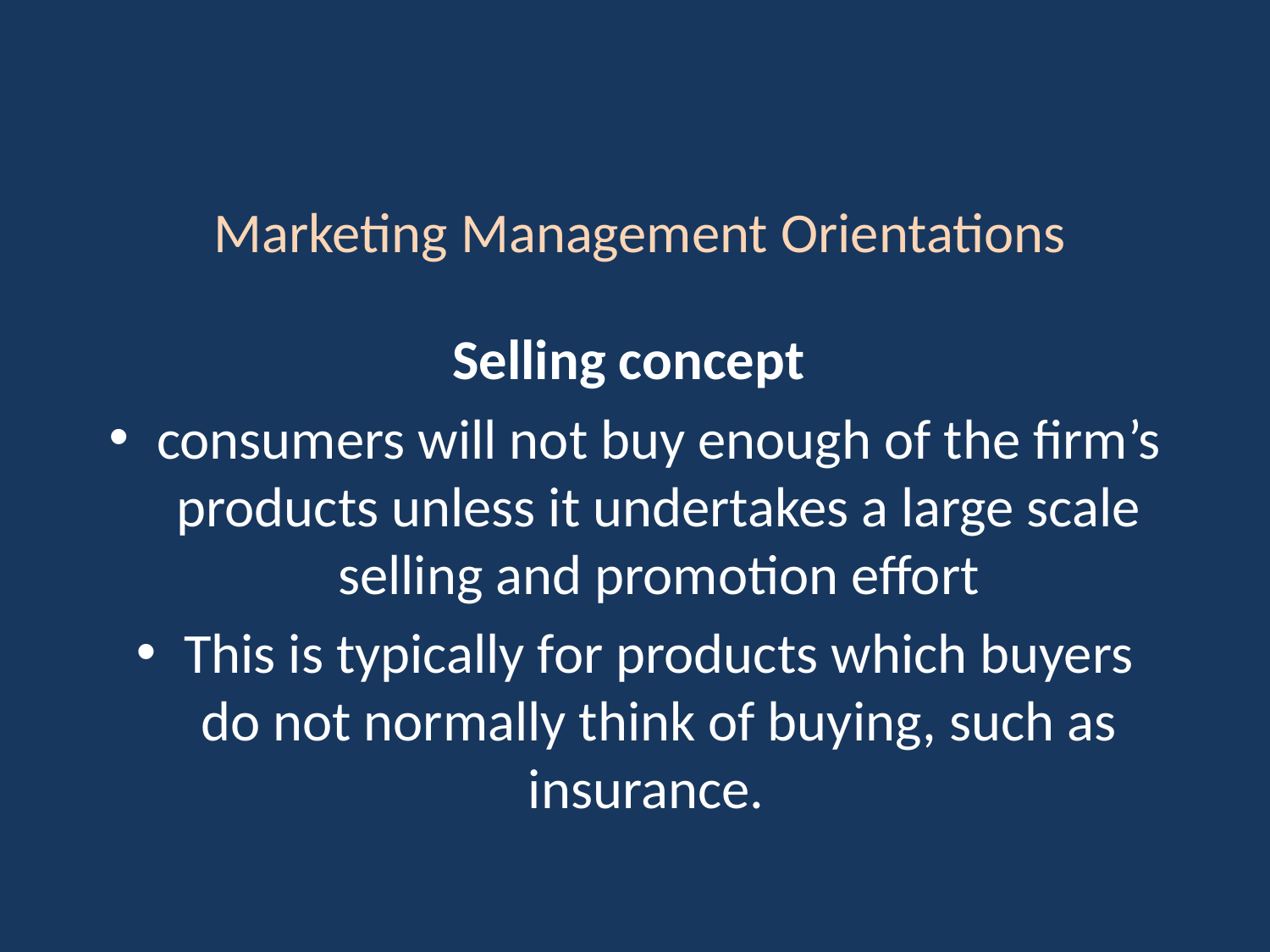

Marketing Management Orientations

Selling concept
consumers will not buy enough of the firm’s products unless it undertakes a large scale selling and promotion effort
This is typically for products which buyers do not normally think of buying, such as insurance.